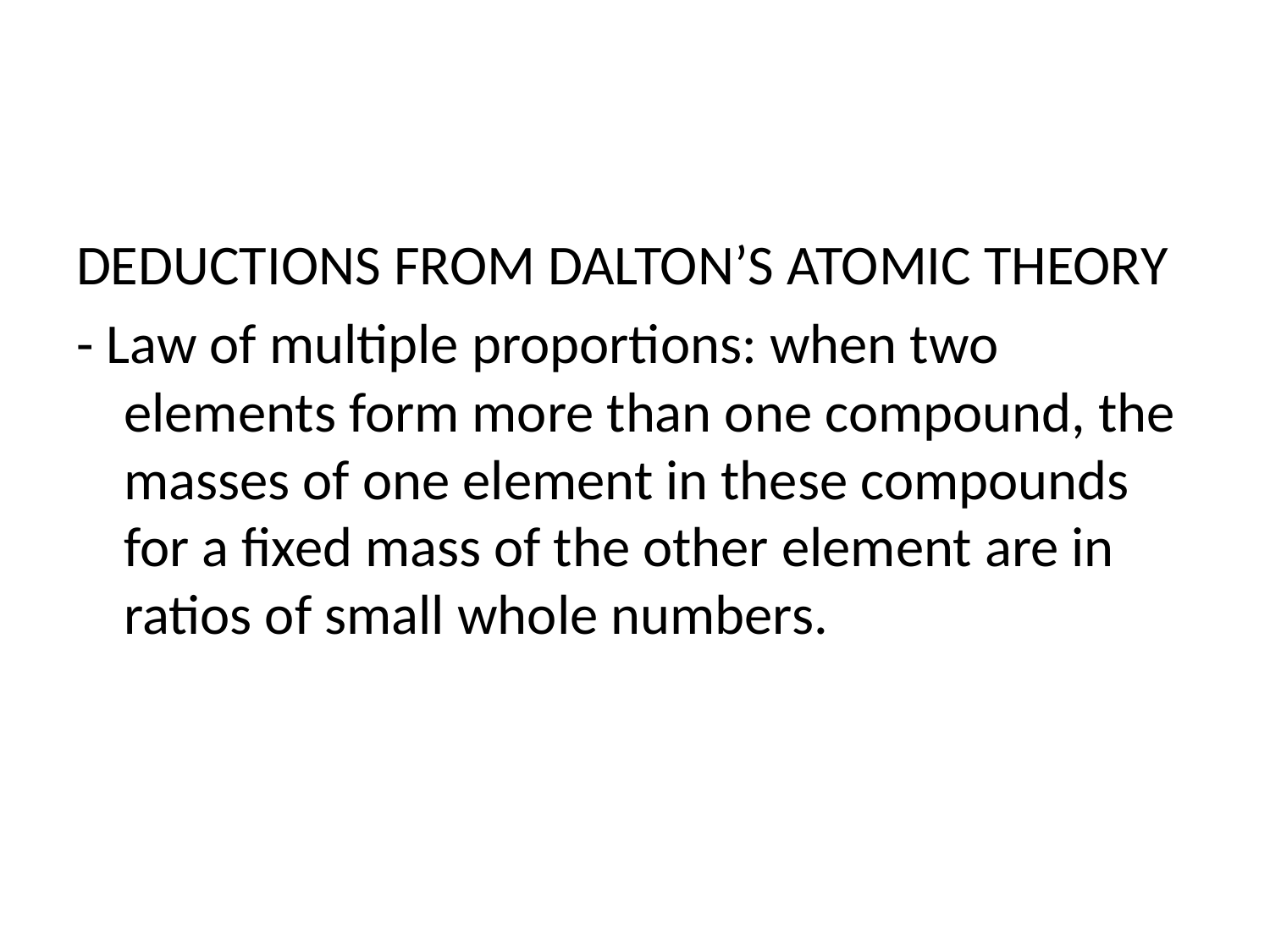

#
DEDUCTIONS FROM DALTON’S ATOMIC THEORY
- Law of multiple proportions: when two elements form more than one compound, the masses of one element in these compounds for a fixed mass of the other element are in ratios of small whole numbers.